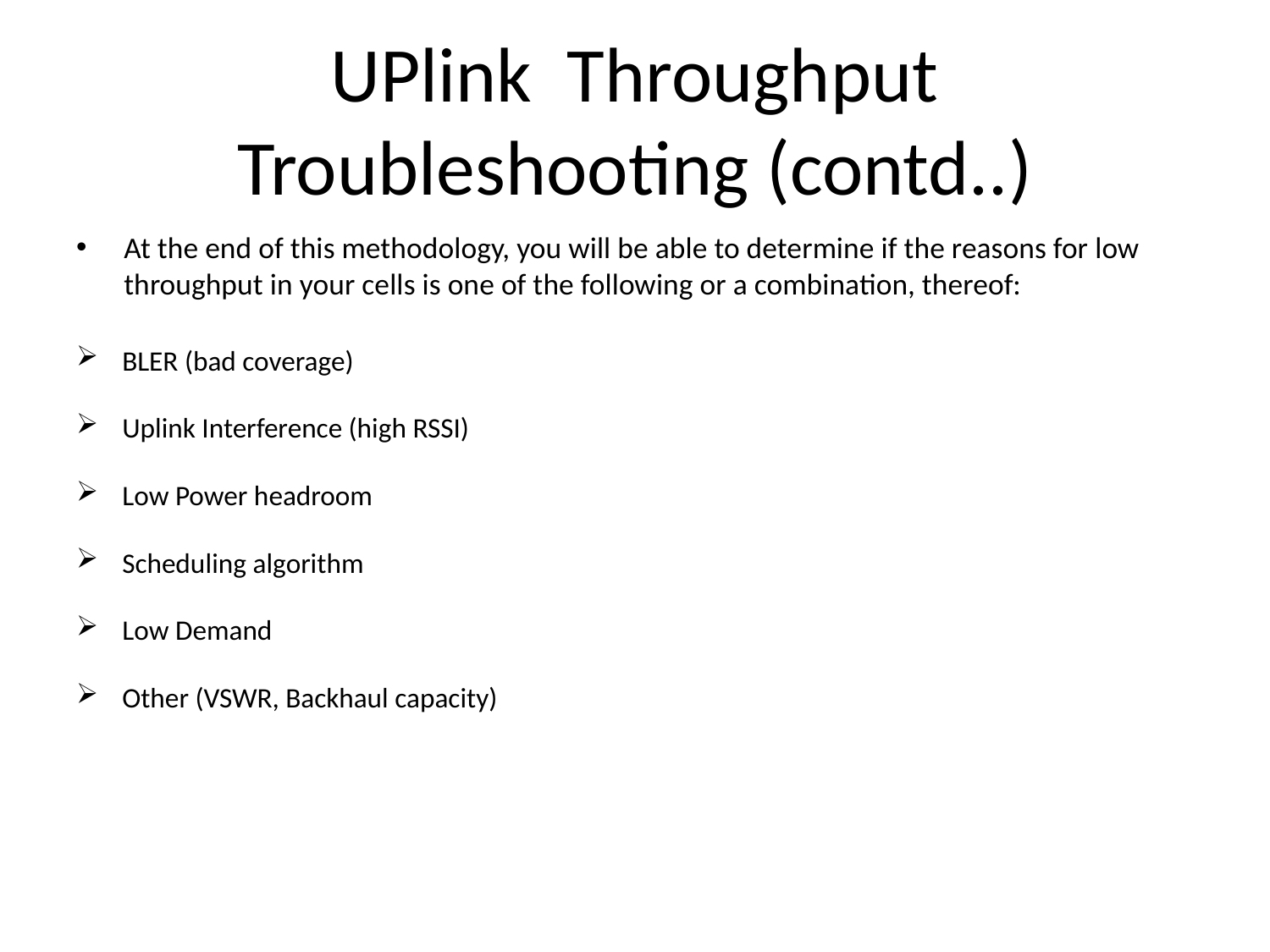

# UPlink  Throughput Troubleshooting (contd..)
At the end of this methodology, you will be able to determine if the reasons for low throughput in your cells is one of the following or a combination, thereof:

 BLER (bad coverage)

 Uplink Interference (high RSSI)

 Low Power headroom

 Scheduling algorithm

 Low Demand

 Other (VSWR, Backhaul capacity)